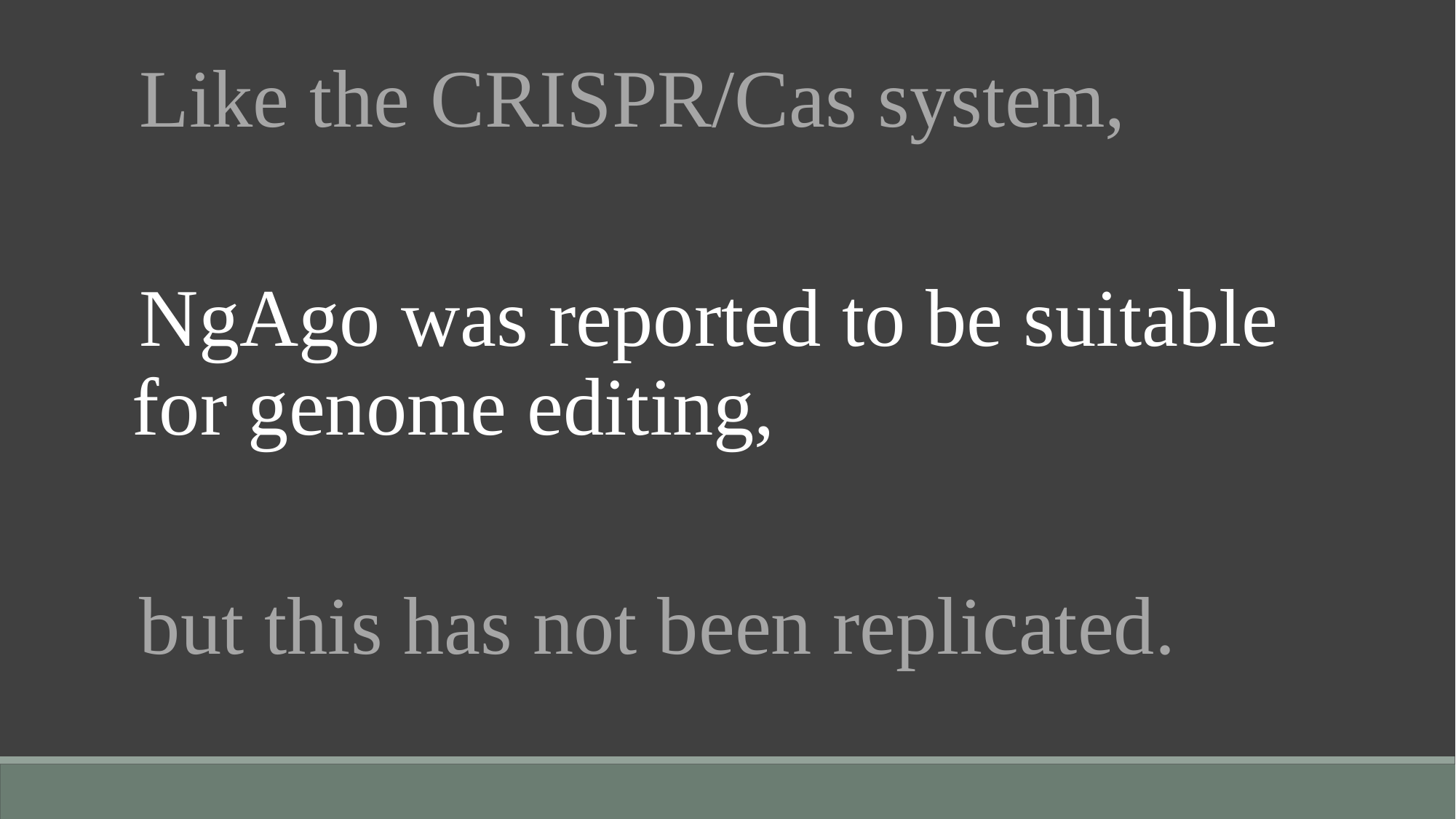

Like the CRISPR/Cas system,

NgAgo was reported to be suitable for genome editing,

but this has not been replicated.